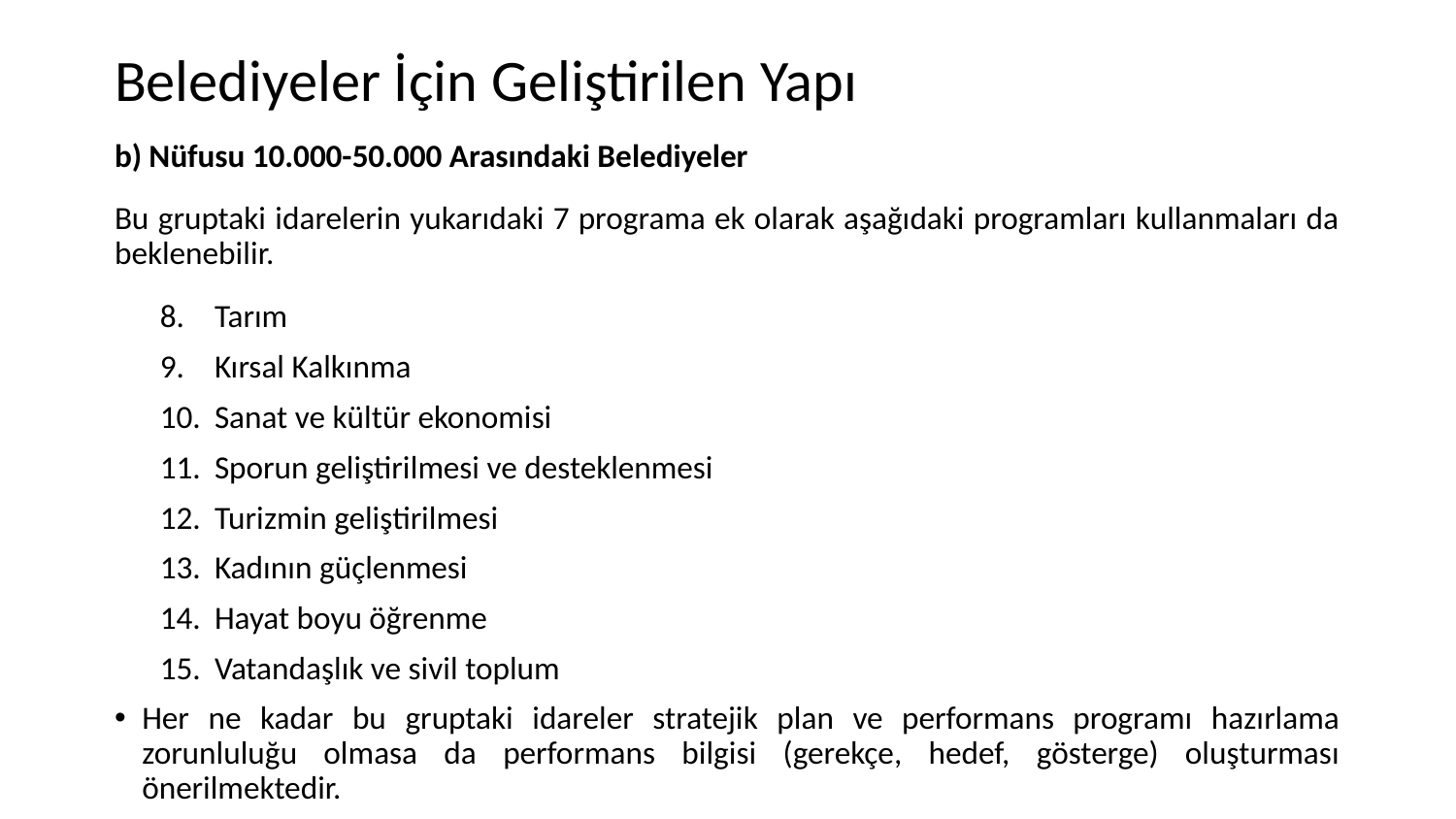

# Belediyeler İçin Geliştirilen Yapı
b) Nüfusu 10.000-50.000 Arasındaki Belediyeler
Bu gruptaki idarelerin yukarıdaki 7 programa ek olarak aşağıdaki programları kullanmaları da beklenebilir.
Tarım
Kırsal Kalkınma
Sanat ve kültür ekonomisi
Sporun geliştirilmesi ve desteklenmesi
Turizmin geliştirilmesi
Kadının güçlenmesi
Hayat boyu öğrenme
Vatandaşlık ve sivil toplum
Her ne kadar bu gruptaki idareler stratejik plan ve performans programı hazırlama zorunluluğu olmasa da performans bilgisi (gerekçe, hedef, gösterge) oluşturması önerilmektedir.